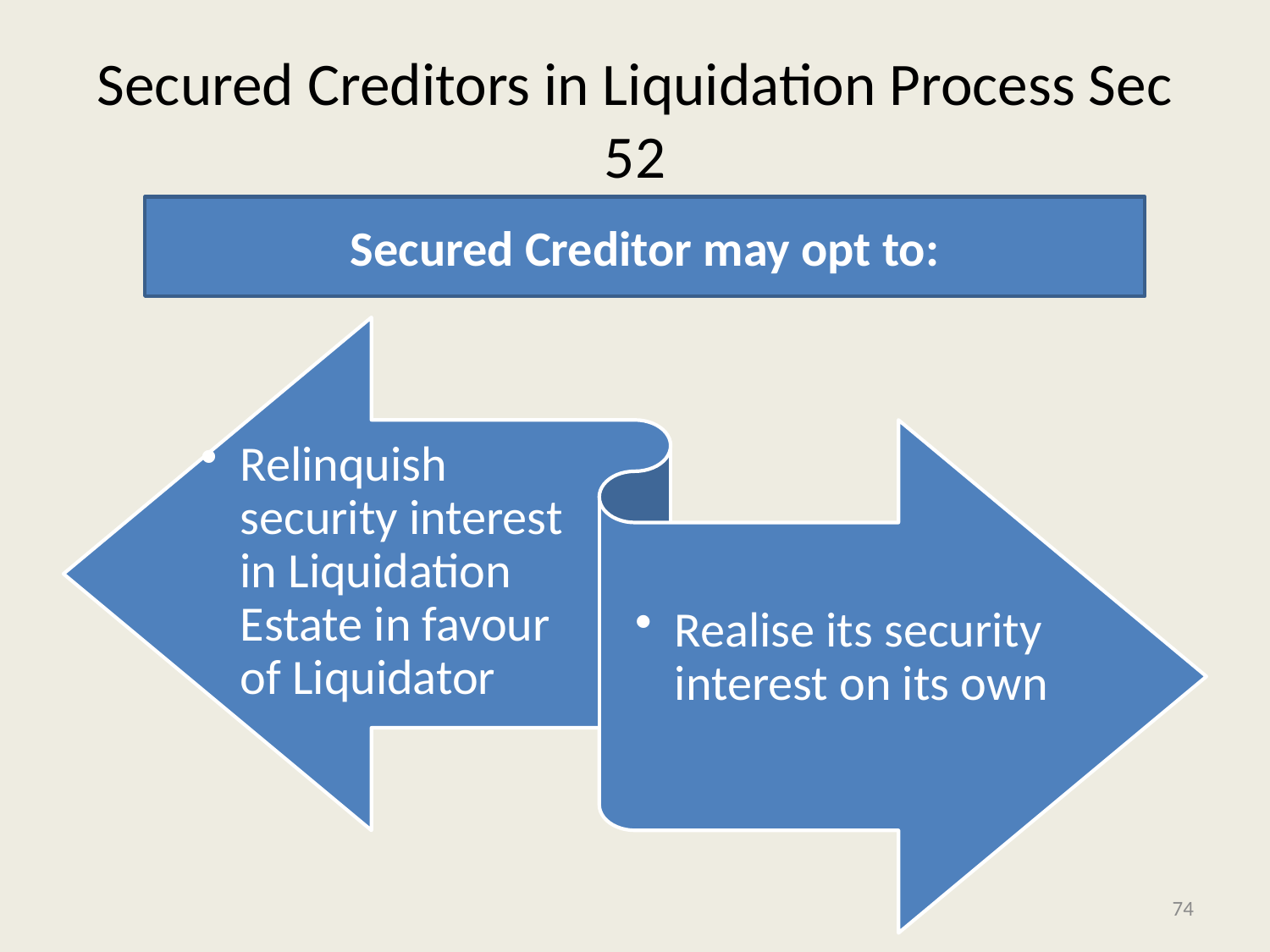

# Secured Creditors in Liquidation Process Sec 52
Secured Creditor may opt to:

Relinquish security interest in Liquidation Estate in favour of Liquidator

Realise its security interest on its own
74